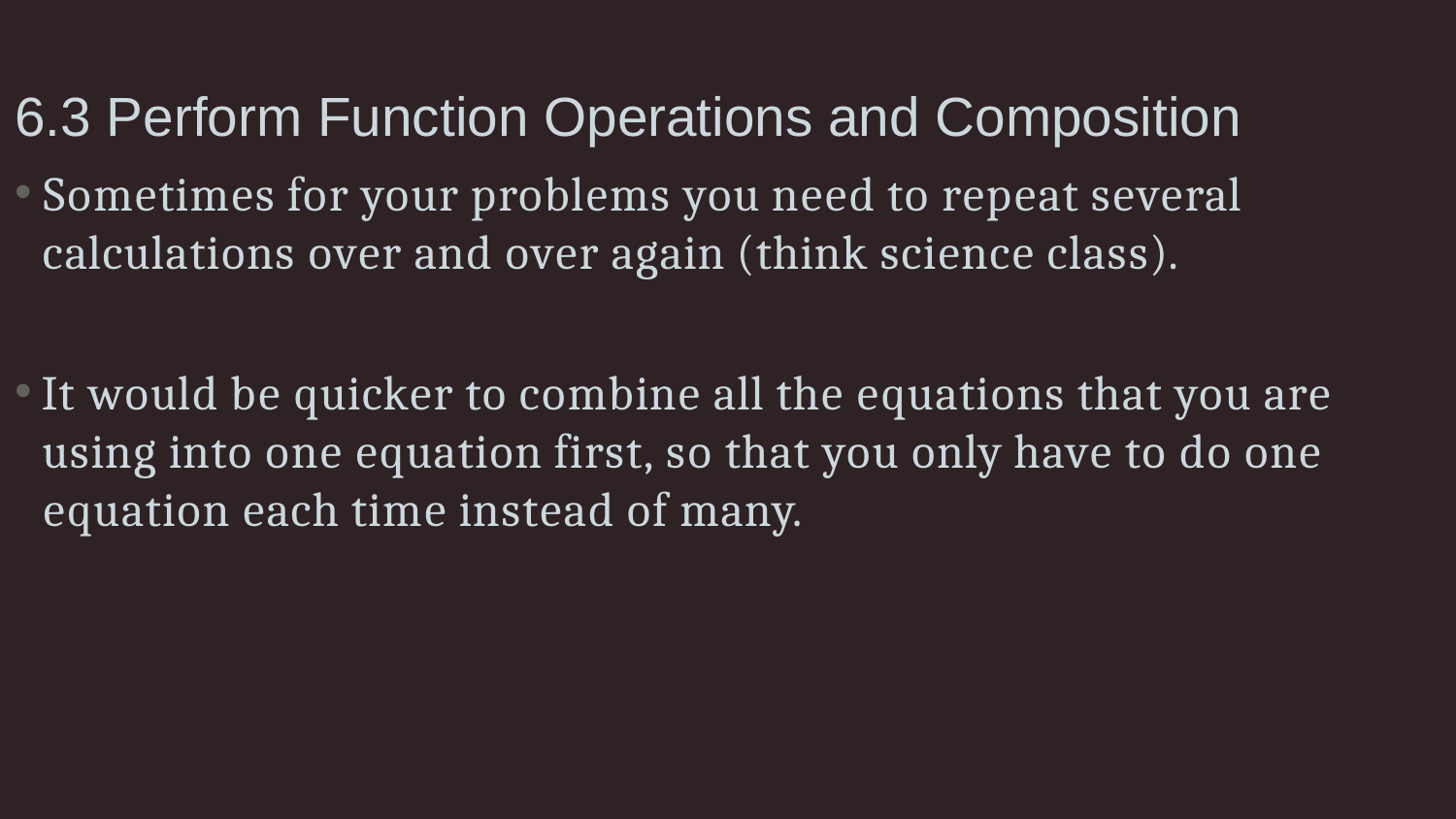

# 6.3 Perform Function Operations and Composition
Sometimes for your problems you need to repeat several calculations over and over again (think science class).

It would be quicker to combine all the equations that you are using into one equation first, so that you only have to do one equation each time instead of many.